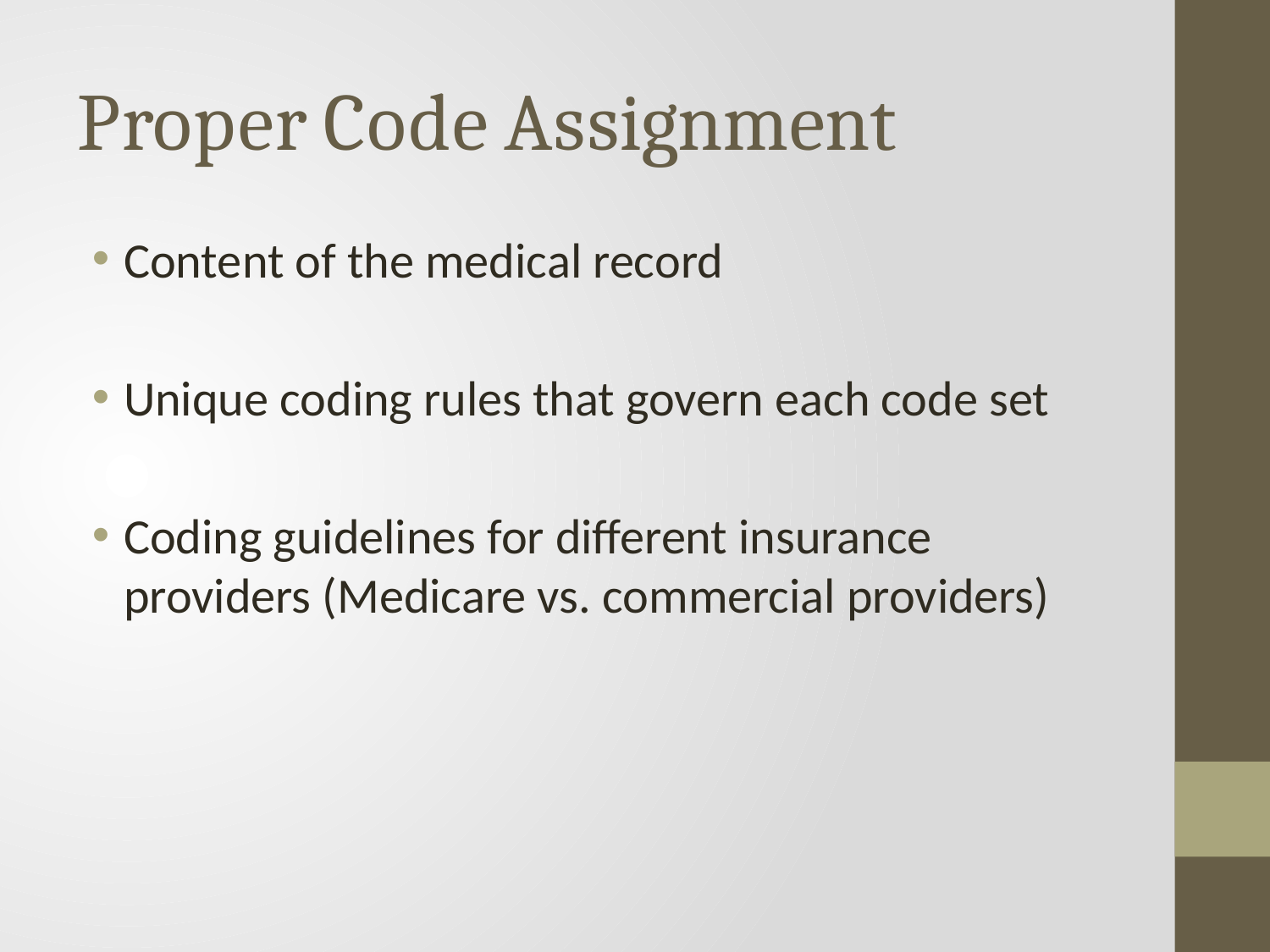

# Proper Code Assignment
Content of the medical record

Unique coding rules that govern each code set

Coding guidelines for different insurance providers (Medicare vs. commercial providers)